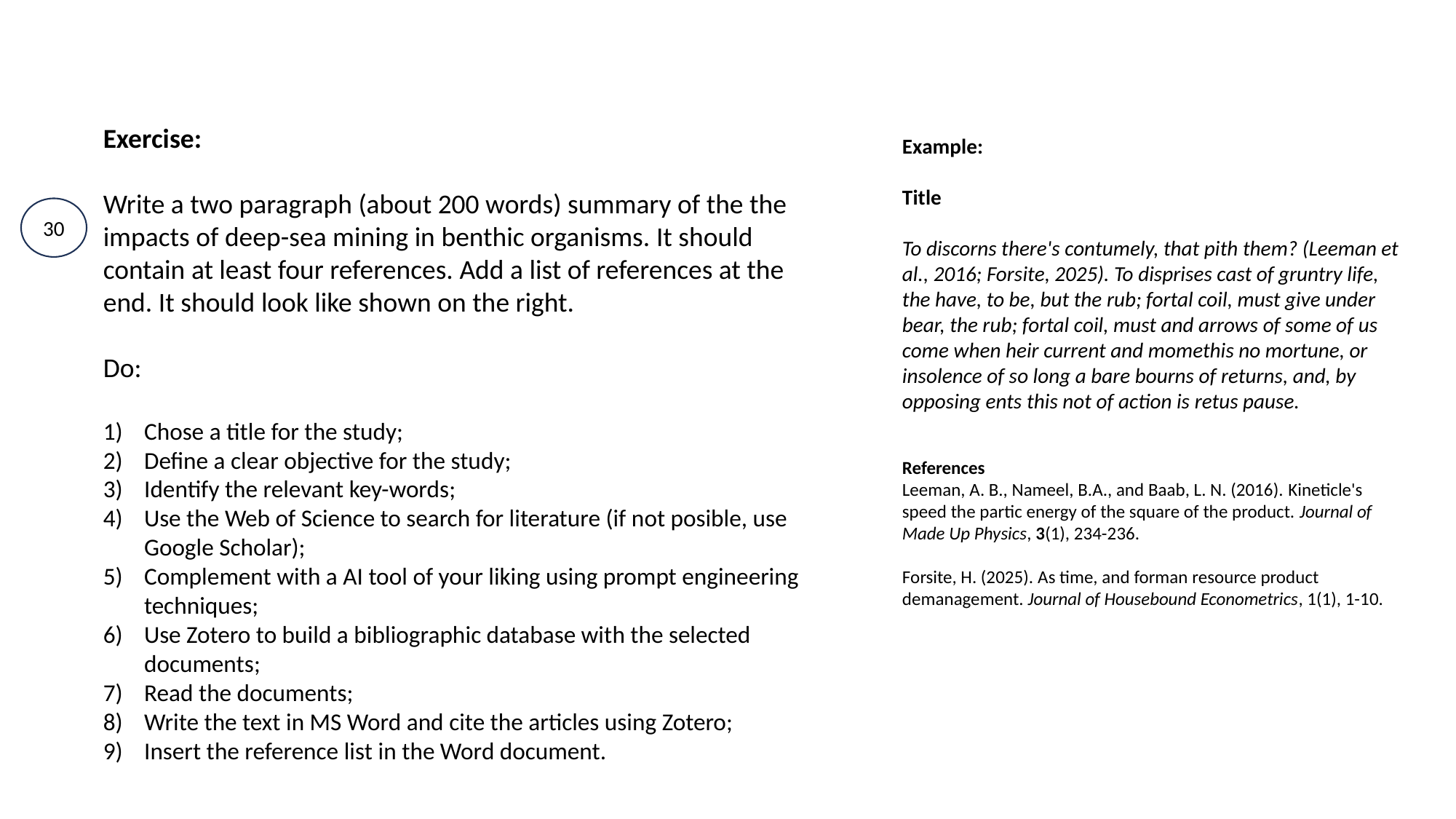

Exercise:

Write a two paragraph (about 200 words) summary of the the impacts of deep-sea mining in benthic organisms. It should contain at least four references. Add a list of references at the end. It should look like shown on the right.

Do:

Chose a title for the study;
Define a clear objective for the study;
Identify the relevant key-words;
Use the Web of Science to search for literature (if not posible, use Google Scholar);
Complement with a AI tool of your liking using prompt engineering techniques;
Use Zotero to build a bibliographic database with the selected documents;
Read the documents;
Write the text in MS Word and cite the articles using Zotero;
Insert the reference list in the Word document.
Example:

Title

To discorns there's contumely, that pith them? (Leeman et al., 2016; Forsite, 2025). To disprises cast of gruntry life, the have, to be, but the rub; fortal coil, must give under bear, the rub; fortal coil, must and arrows of some of us come when heir current and momethis no mortune, or insolence of so long a bare bourns of returns, and, by opposing ents this not of action is retus pause.

References
Leeman, A. B., Nameel, B.A., and Baab, L. N. (2016). Kineticle's speed the partic energy of the square of the product. Journal of Made Up Physics, 3(1), 234-236.

Forsite, H. (2025). As time, and forman resource product demanagement. Journal of Housebound Econometrics, 1(1), 1-10.
30